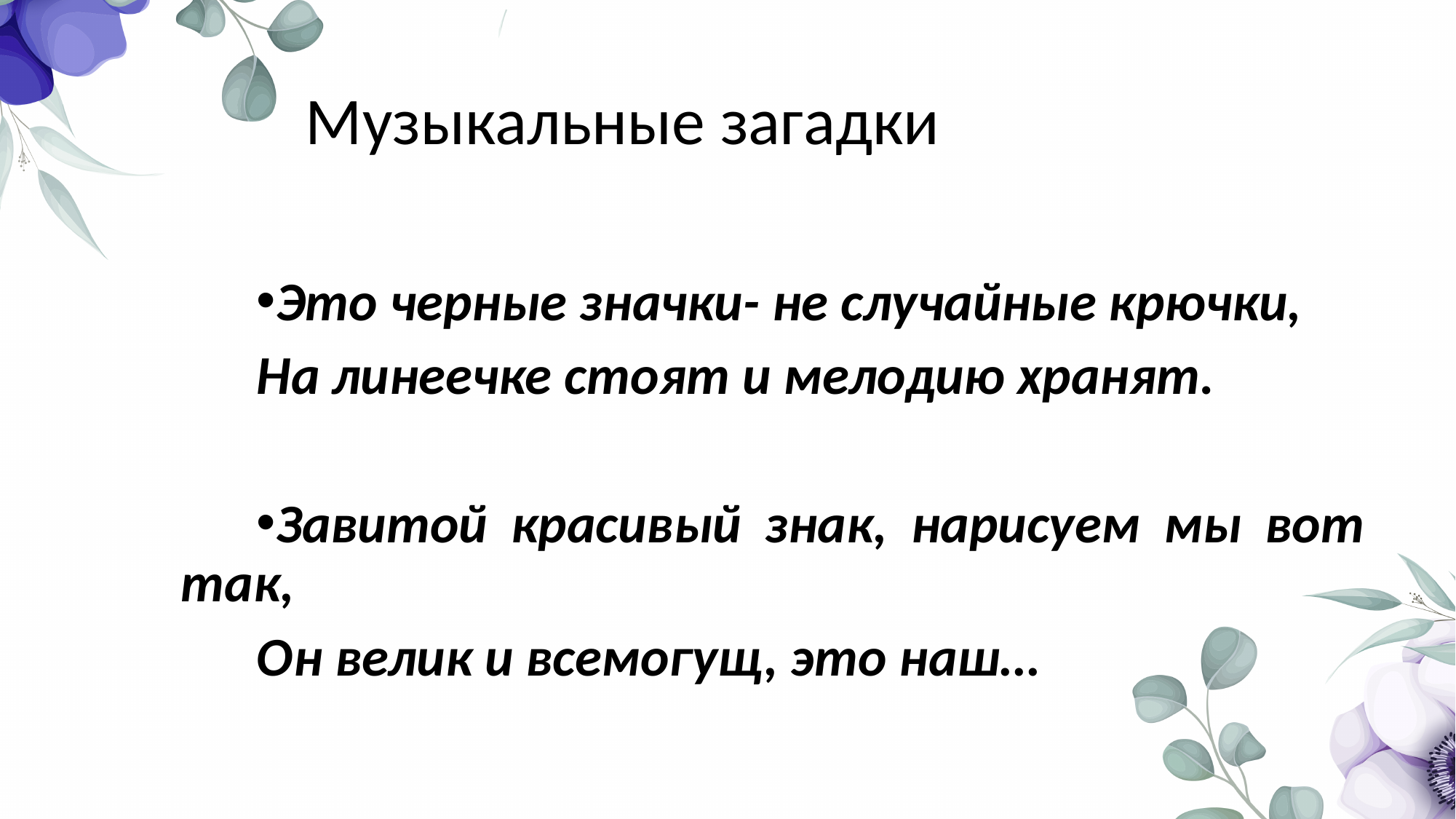

# Музыкальные загадки

Это черные значки- не случайные крючки,
На линеечке стоят и мелодию хранят.

Завитой красивый знак, нарисуем мы вот так,
Он велик и всемогущ, это наш…